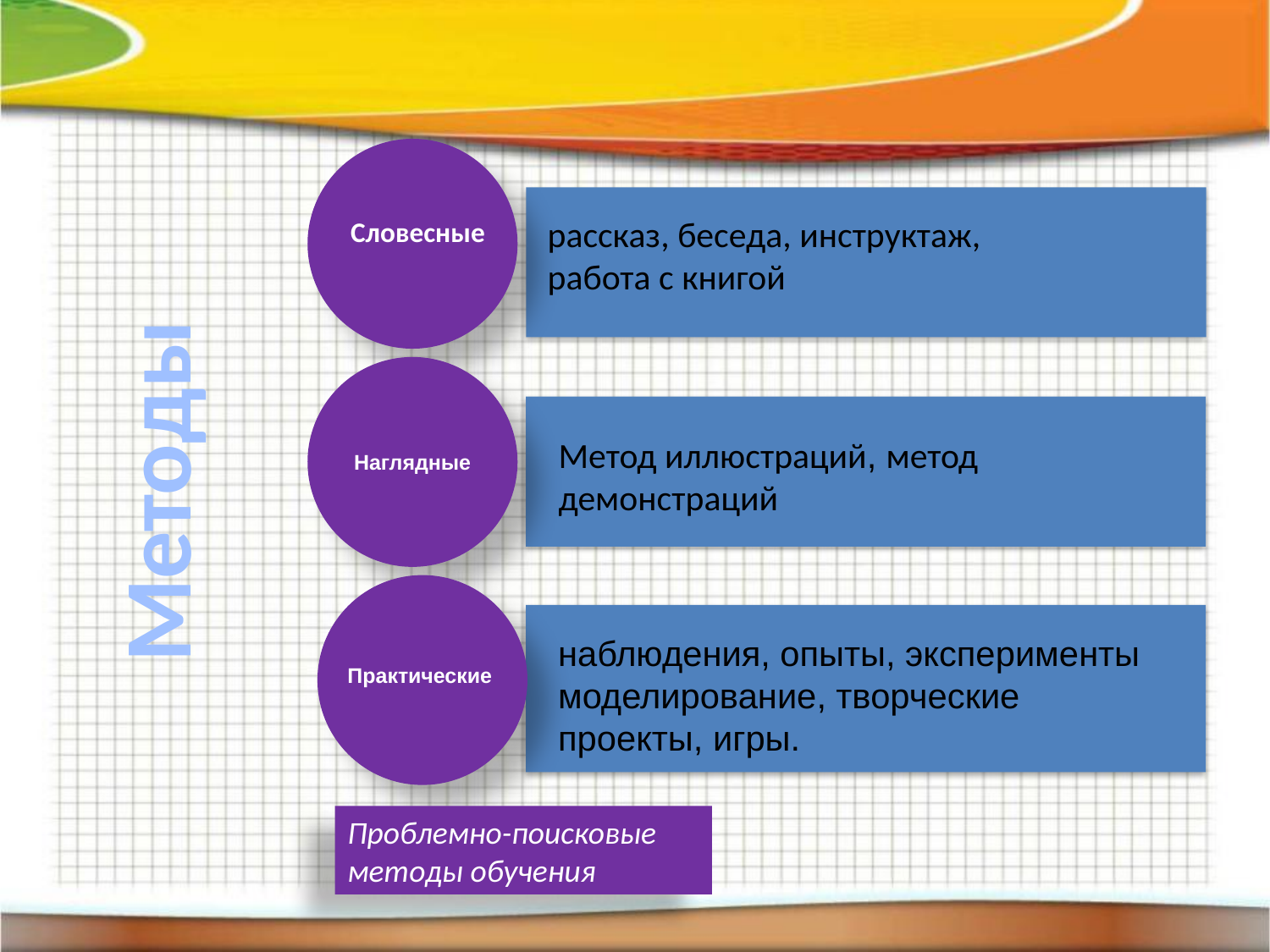

рассказ, беседа, инструктаж,
работа с книгой
Словесные
Наглядные

Метод иллюстраций, метод демонстраций
Методы

наблюдения, опыты, эксперименты
моделирование, творческие проекты, игры.
Практические
Проблемно-поисковые
методы обучения